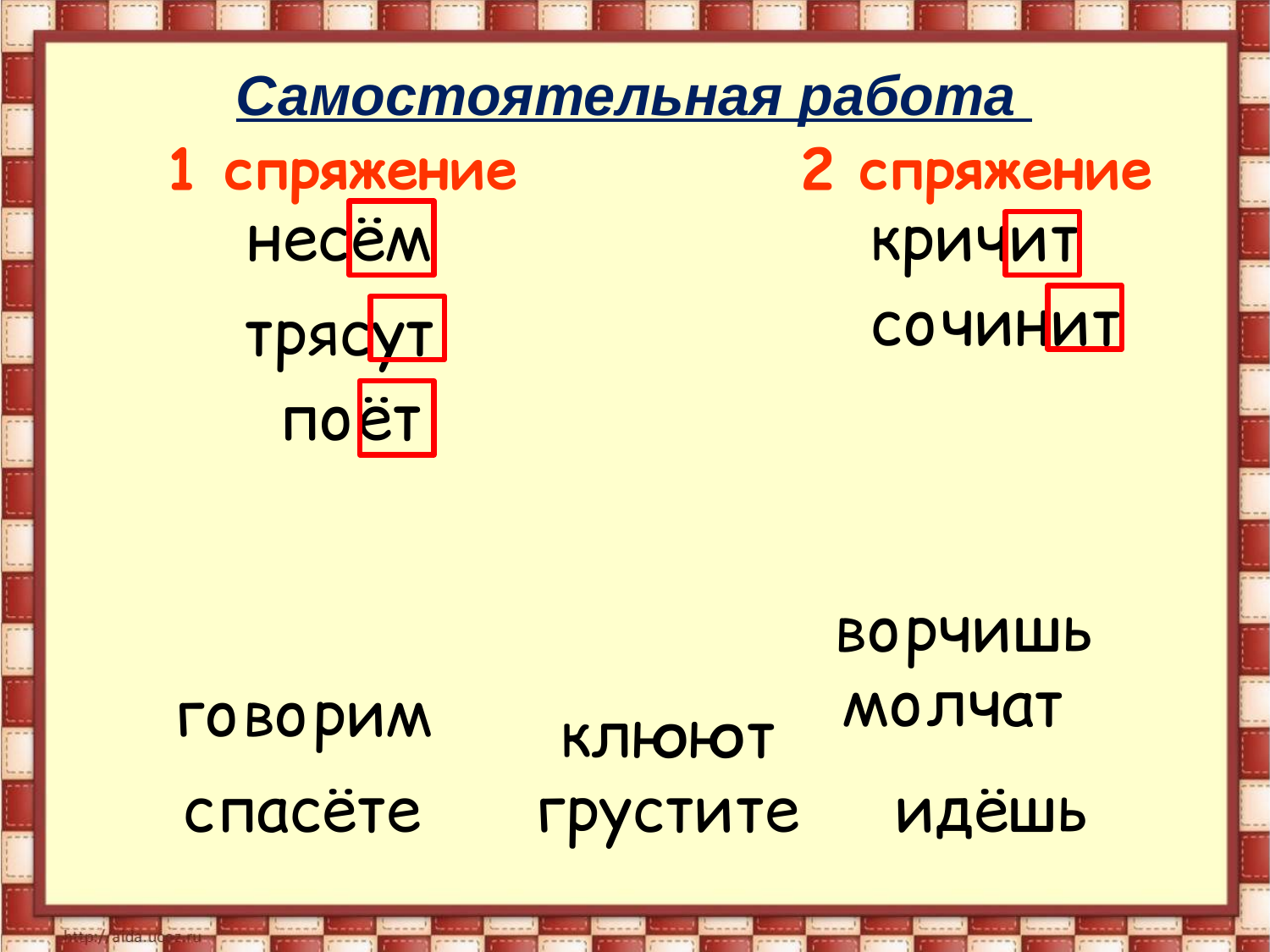

Самостоятельная работа
1 спряжение
2 спряжение
несём
кричит

сочинит
трясут

поёт

ворчишь
молчат
говорим
клюют
спасёте
грустите
идёшь